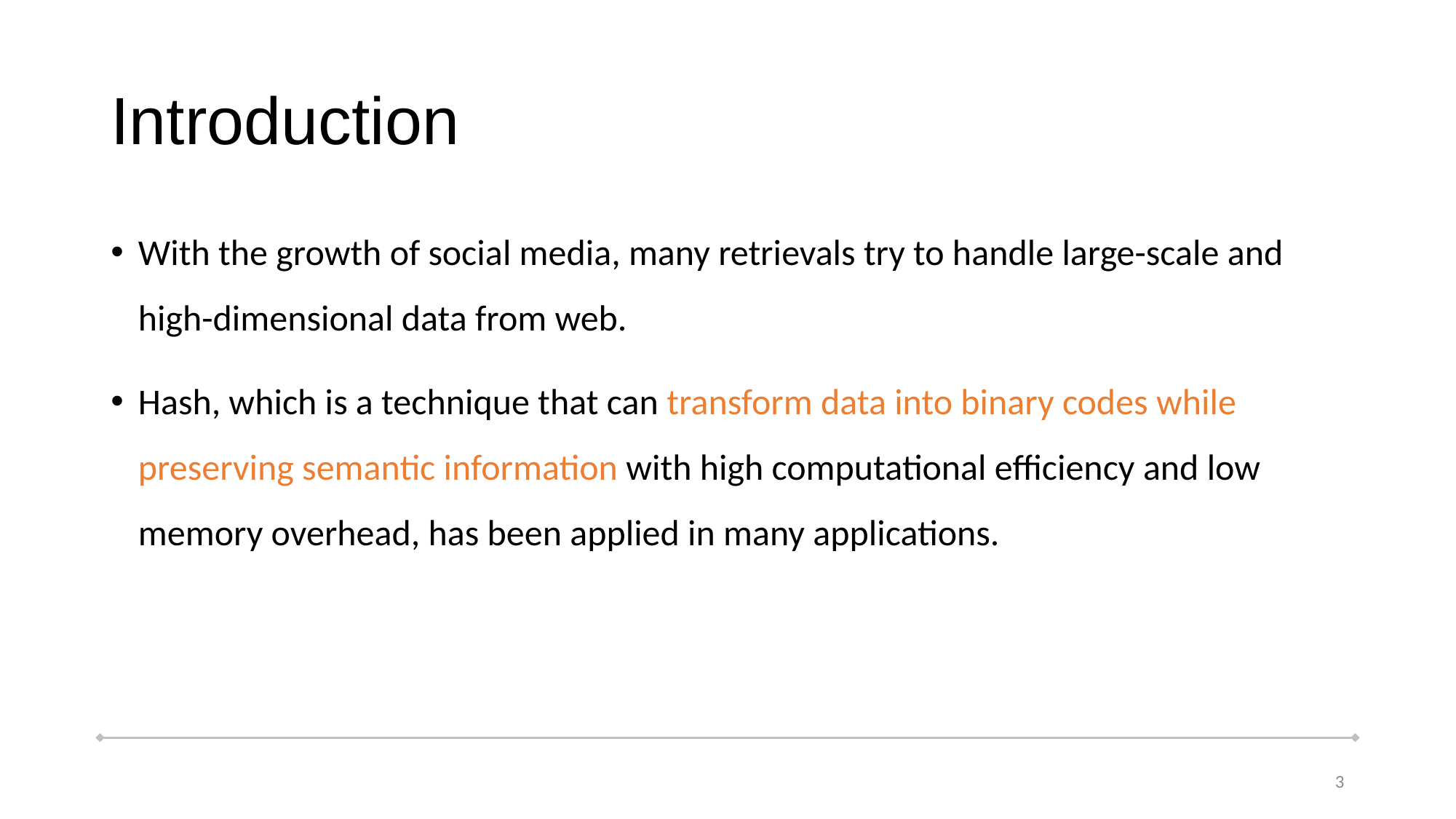

# Introduction
With the growth of social media, many retrievals try to handle large-scale and high-dimensional data from web.
Hash, which is a technique that can transform data into binary codes while preserving semantic information with high computational efficiency and low memory overhead, has been applied in many applications.
3